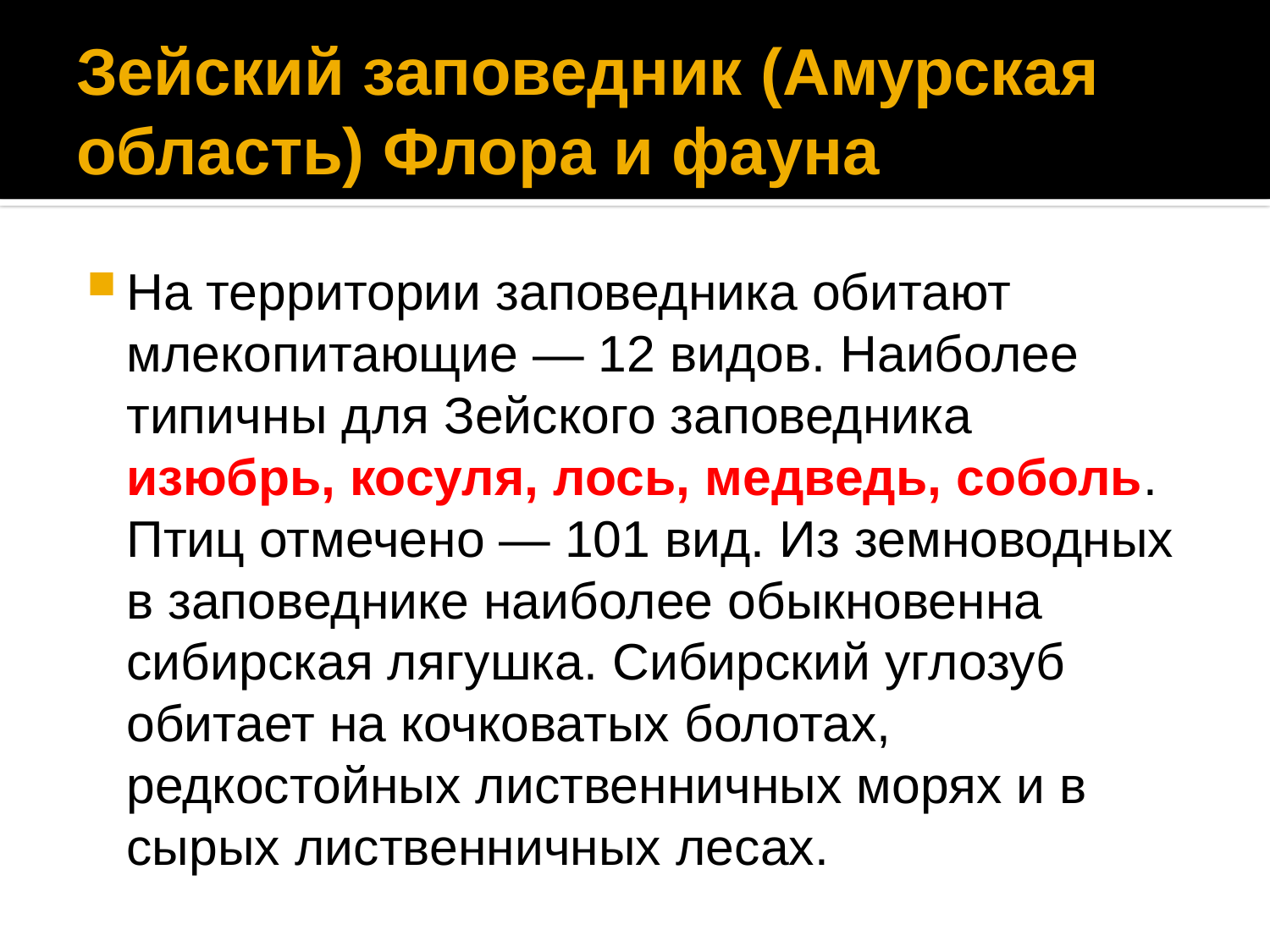

# Зейский заповедник (Амурская область) Флора и фауна
На территории заповедника обитают млекопитающие — 12 видов. Наиболее типичны для Зейского заповедника изюбрь, косуля, лось, медведь, соболь. Птиц отмечено — 101 вид. Из земноводных в заповеднике наиболее обыкновенна сибирская лягушка. Сибирский углозуб обитает на кочковатых болотах, редкостойных лиственничных морях и в сырых лиственничных лесах.